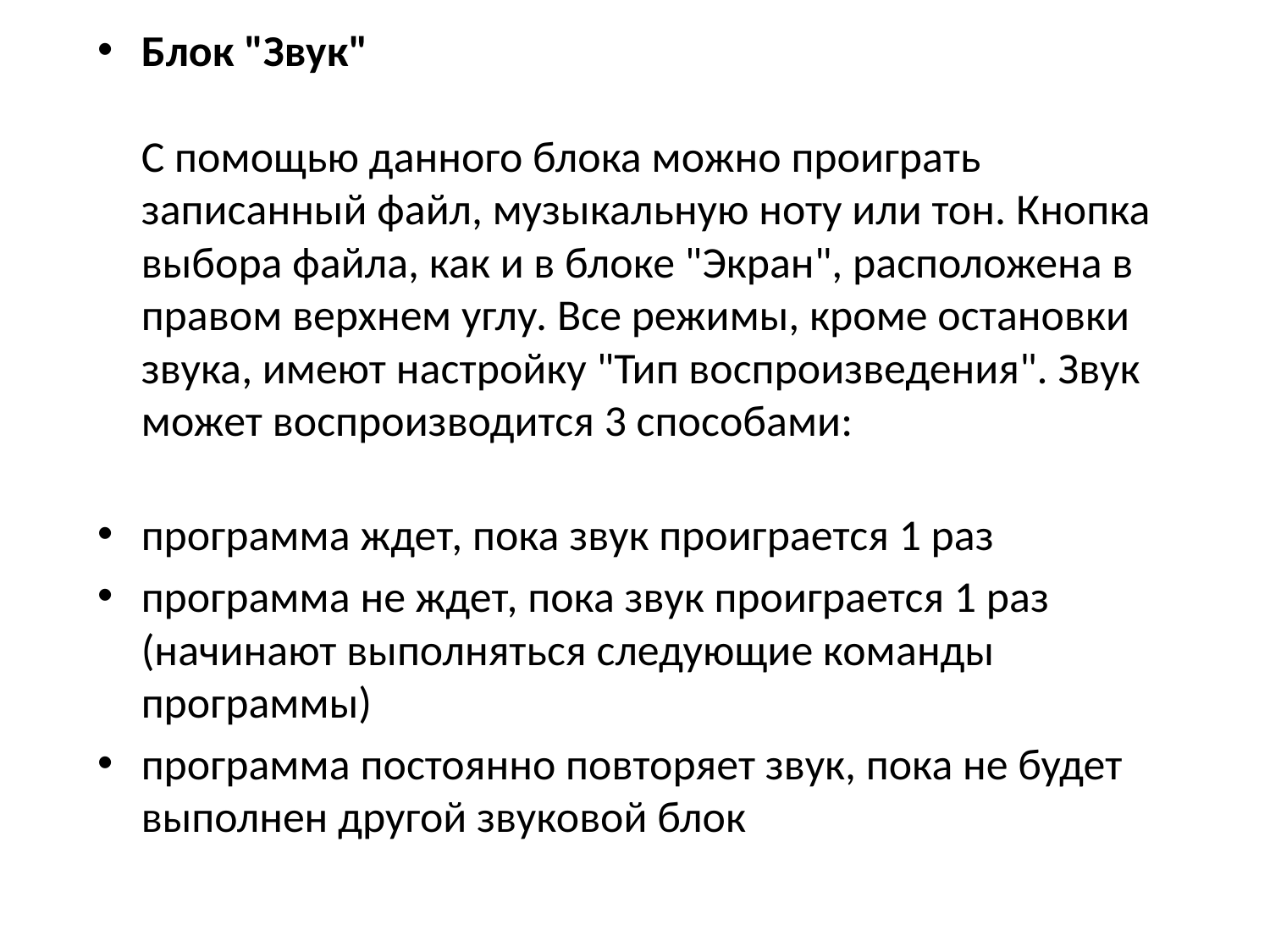

Блок "Звук"
С помощью данного блока можно проиграть записанный файл, музыкальную ноту или тон. Кнопка выбора файла, как и в блоке "Экран", расположена в правом верхнем углу. Все режимы, кроме остановки звука, имеют настройку "Тип воспроизведения". Звук может воспроизводится 3 способами:
программа ждет, пока звук проиграется 1 раз
программа не ждет, пока звук проиграется 1 раз (начинают выполняться следующие команды программы)
программа постоянно повторяет звук, пока не будет выполнен другой звуковой блок